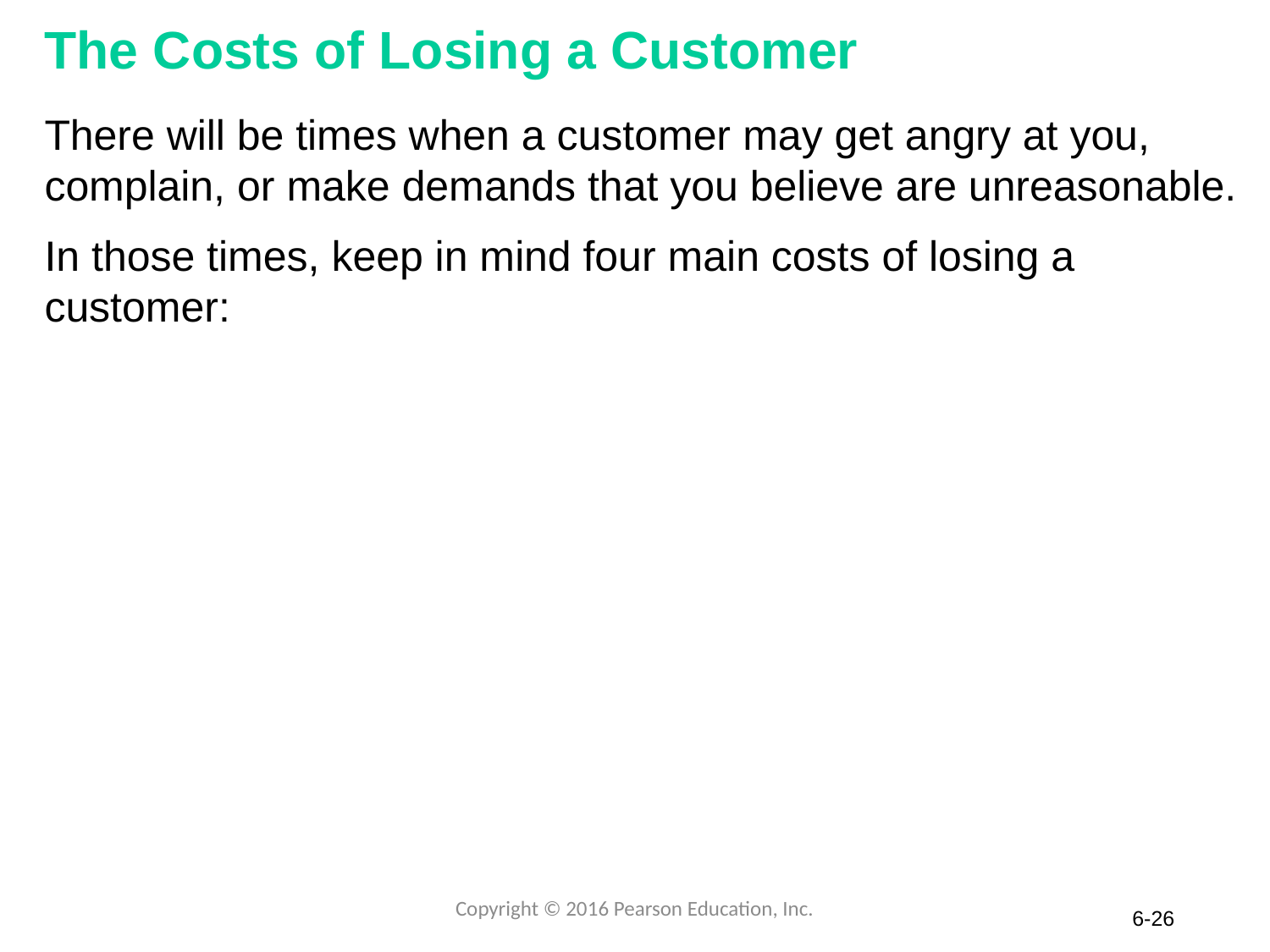

# The Costs of Losing a Customer
There will be times when a customer may get angry at you, complain, or make demands that you believe are unreasonable.
In those times, keep in mind four main costs of losing a customer:

Copyright © 2016 Pearson Education, Inc.